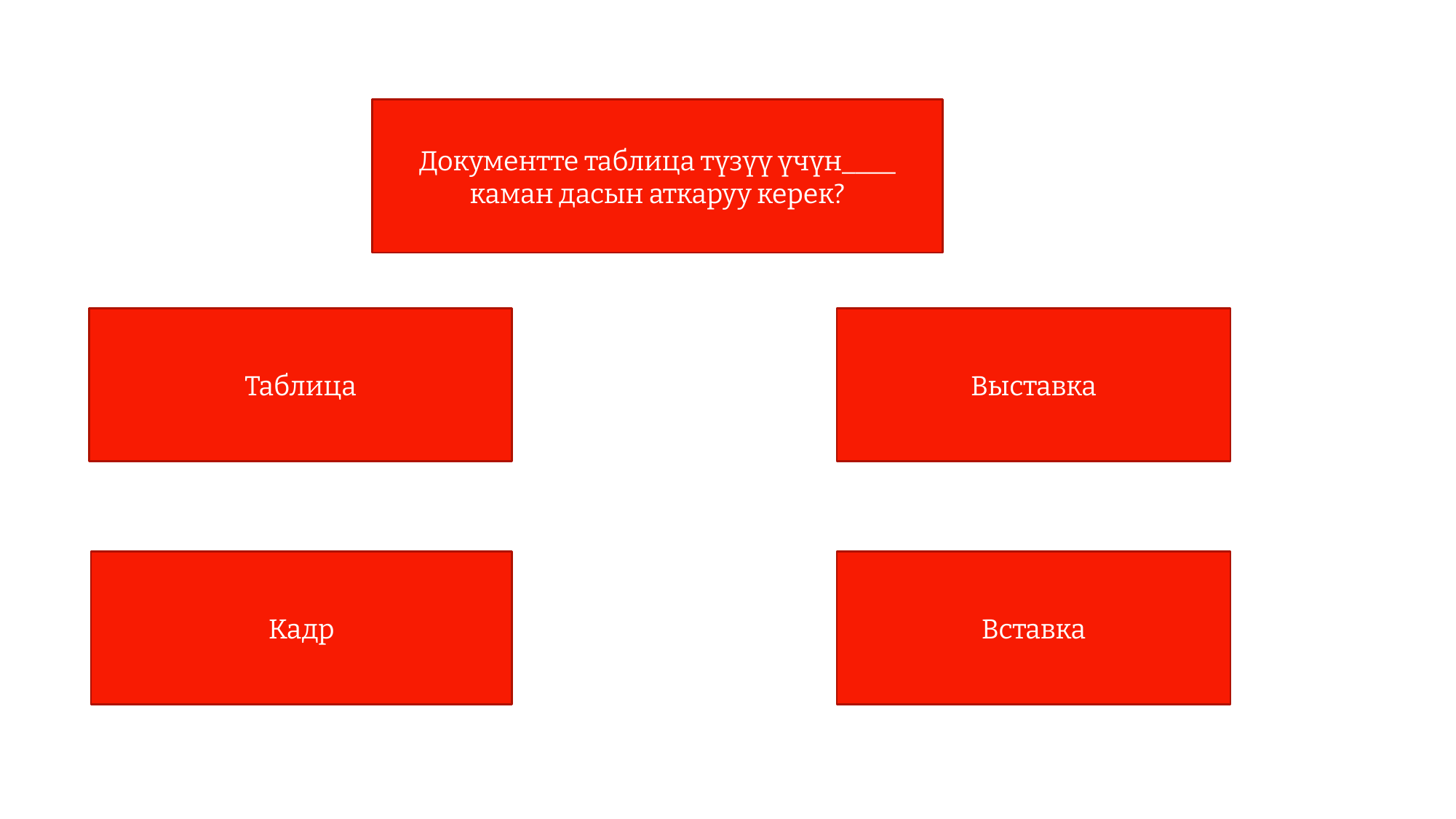

Документте таблица түзүү үчүн____ каман дасын аткаруу керек?
Таблица
Выставка
Кадр
Вставка